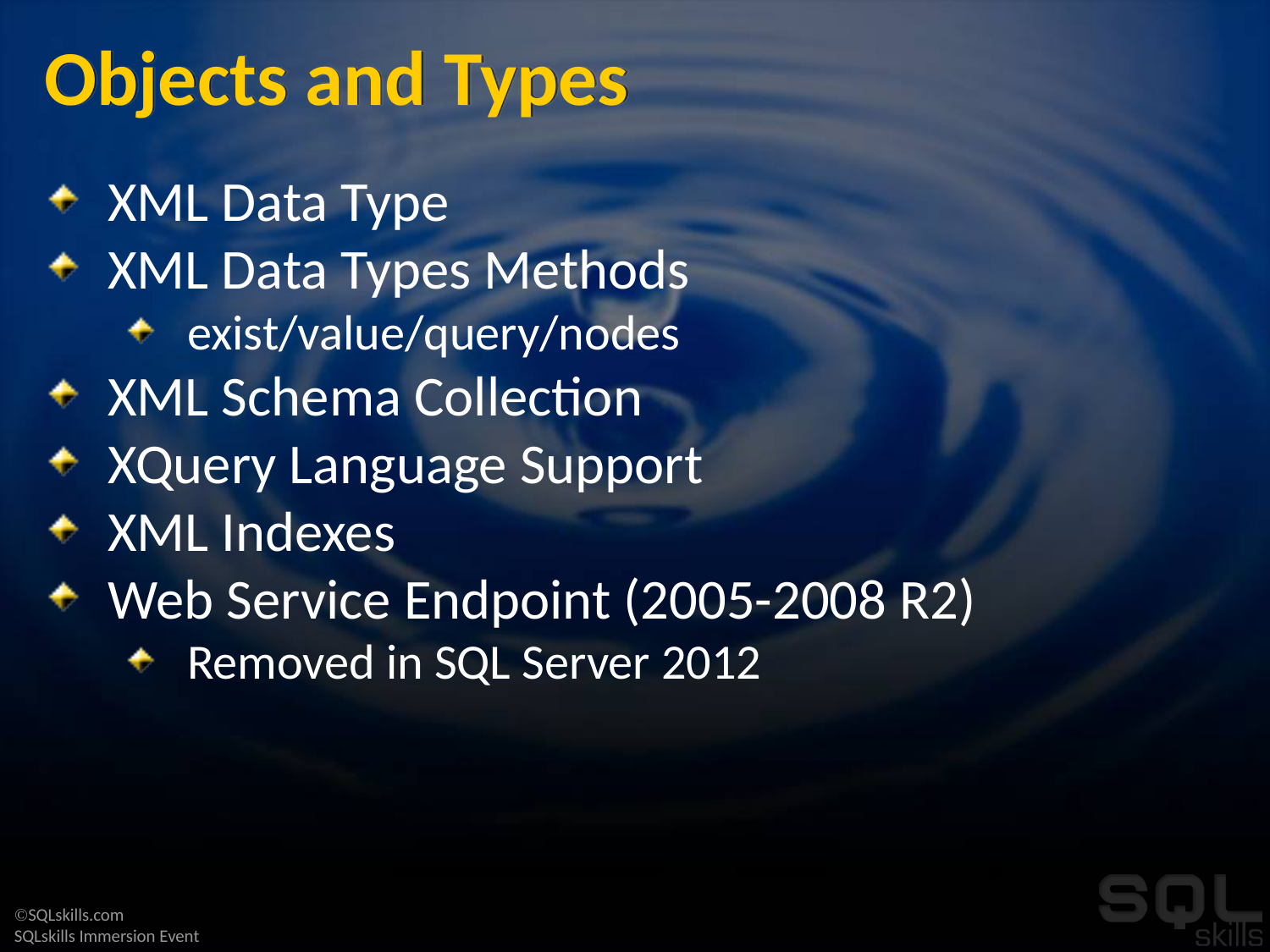

# Objects and Types
XML Data Type
XML Data Types Methods
exist/value/query/nodes
XML Schema Collection
XQuery Language Support
XML Indexes
Web Service Endpoint (2005-2008 R2)
Removed in SQL Server 2012